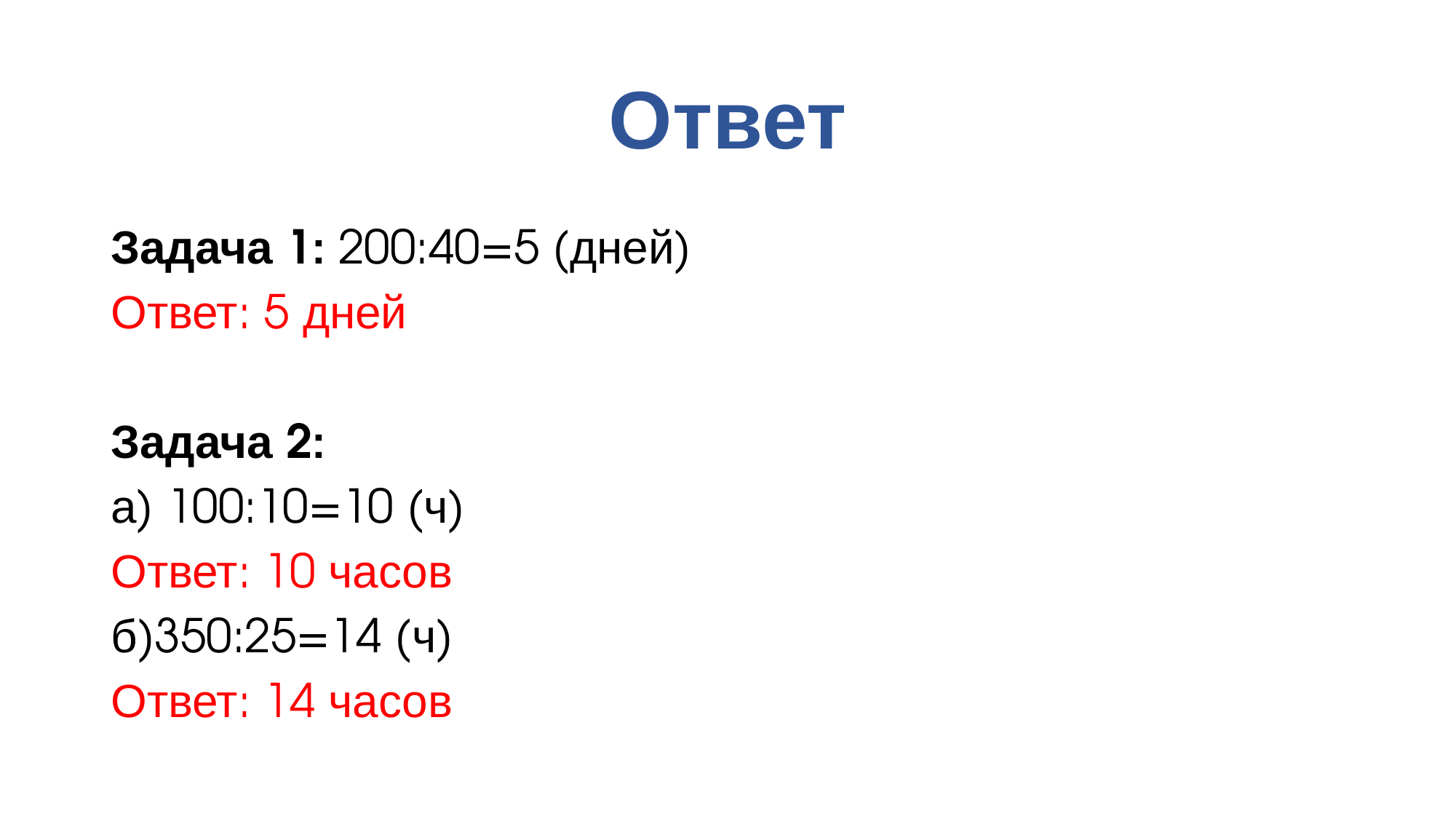

# Ответ
Задача 1: 200:40=5 (дней)
Ответ: 5 дней

Задача 2:
а) 100:10=10 (ч)
Ответ: 10 часов
б)350:25=14 (ч)
Ответ: 14 часов